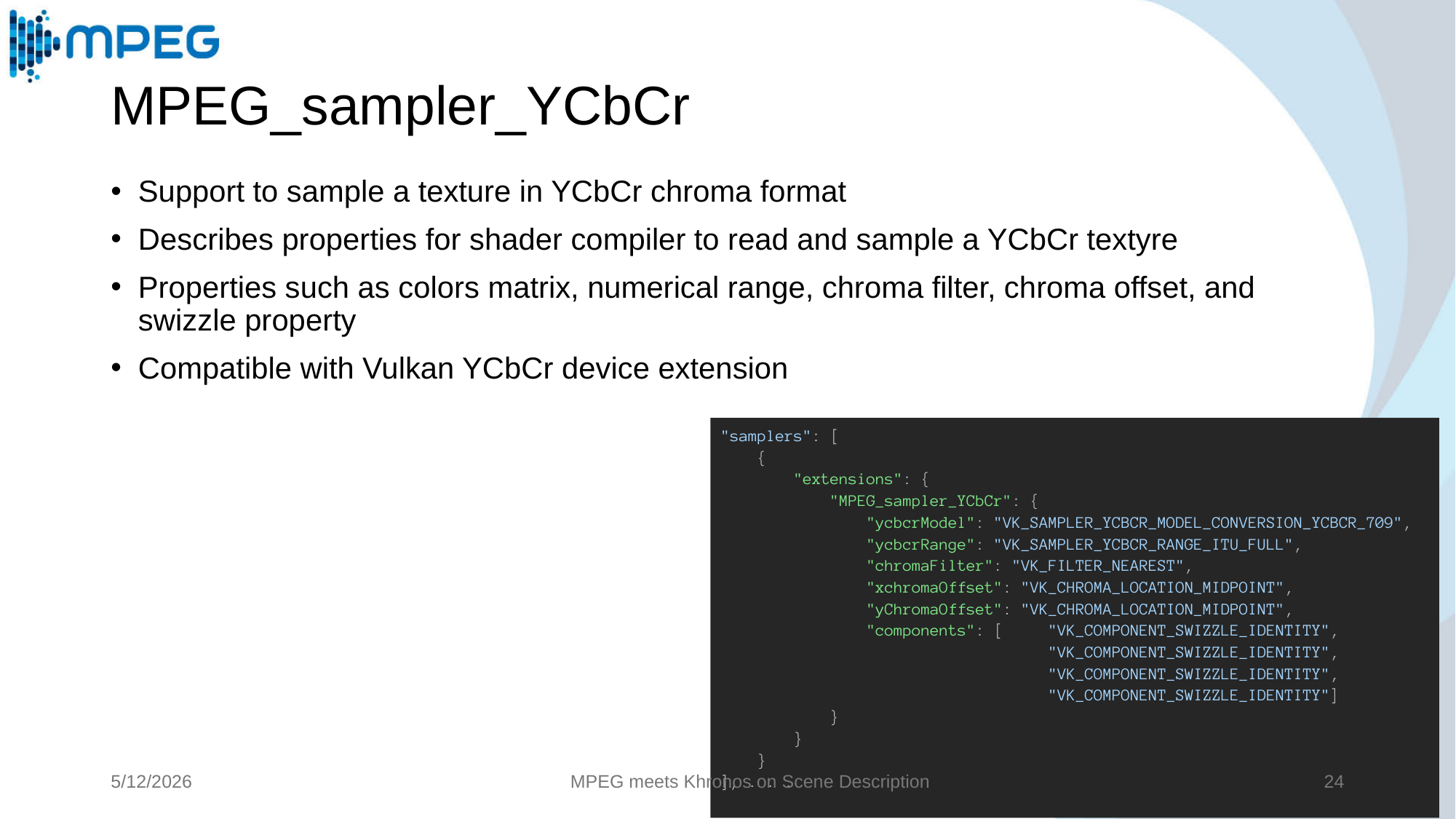

# MPEG_sampler_YCbCr
Support to sample a texture in YCbCr chroma format
Describes properties for shader compiler to read and sample a YCbCr textyre
Properties such as colors matrix, numerical range, chroma filter, chroma offset, and swizzle property
Compatible with Vulkan YCbCr device extension
"samplers": [
    {
        "extensions": {
            "MPEG_sampler_YCbCr": {
                "ycbcrModel": "VK_SAMPLER_YCBCR_MODEL_CONVERSION_YCBCR_709",
                "ycbcrRange": "VK_SAMPLER_YCBCR_RANGE_ITU_FULL",
                "chromaFilter": "VK_FILTER_NEAREST",
                "xchromaOffset": "VK_CHROMA_LOCATION_MIDPOINT",
                "yChromaOffset": "VK_CHROMA_LOCATION_MIDPOINT",
                "components": [ 	"VK_COMPONENT_SWIZZLE_IDENTITY",
			"VK_COMPONENT_SWIZZLE_IDENTITY",
			"VK_COMPONENT_SWIZZLE_IDENTITY",
			"VK_COMPONENT_SWIZZLE_IDENTITY"]
            }
        }
    }
], . . .
5/12/2026
MPEG meets Khronos on Scene Description
24